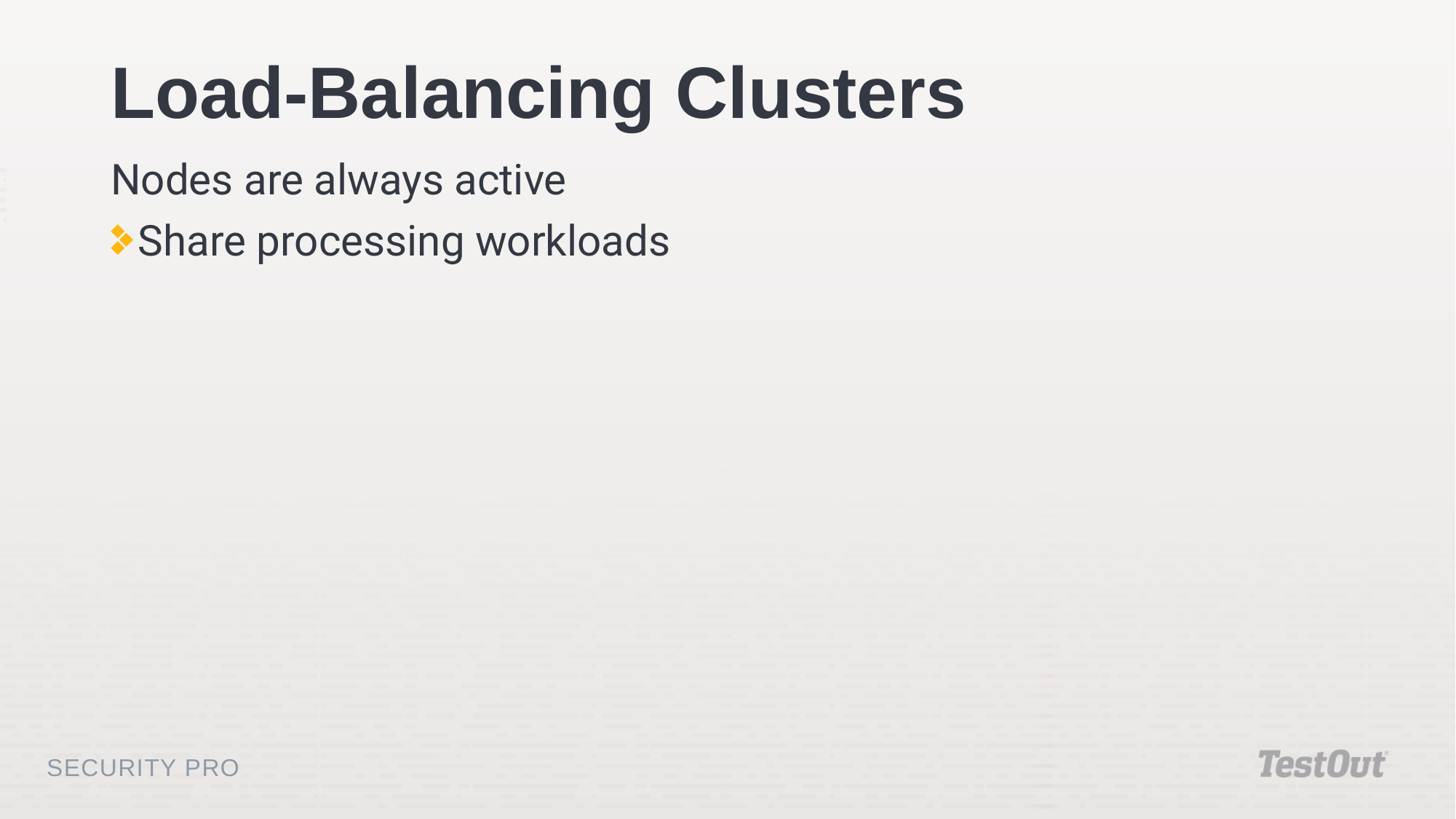

# Load-Balancing Clusters
Nodes are always active
Share processing workloads
Security Pro